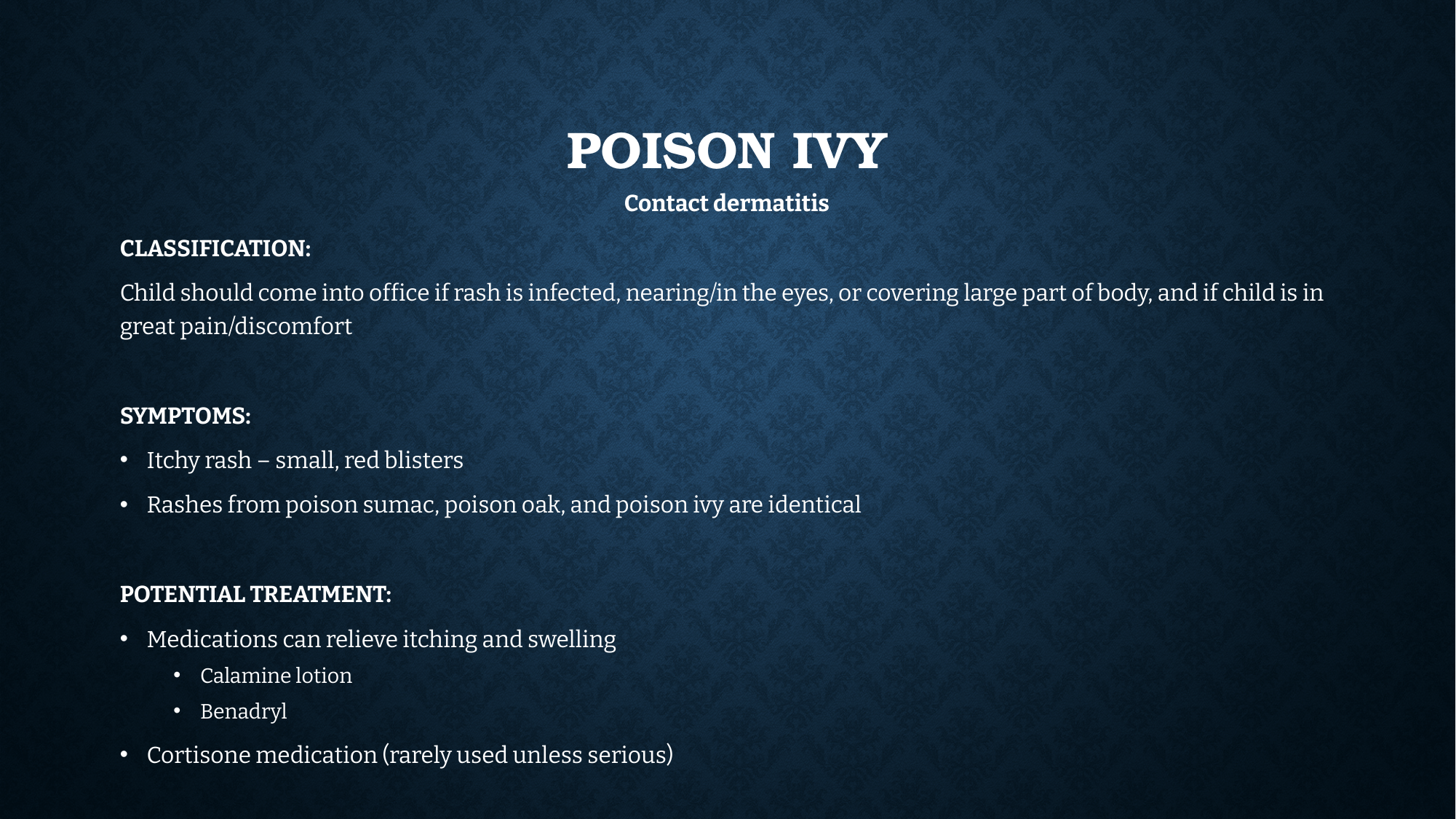

# Poison ivy
Contact dermatitis
CLASSIFICATION:
Child should come into office if rash is infected, nearing/in the eyes, or covering large part of body, and if child is in great pain/discomfort

SYMPTOMS:
Itchy rash – small, red blisters
Rashes from poison sumac, poison oak, and poison ivy are identical

POTENTIAL TREATMENT:
Medications can relieve itching and swelling
Calamine lotion
Benadryl
Cortisone medication (rarely used unless serious)